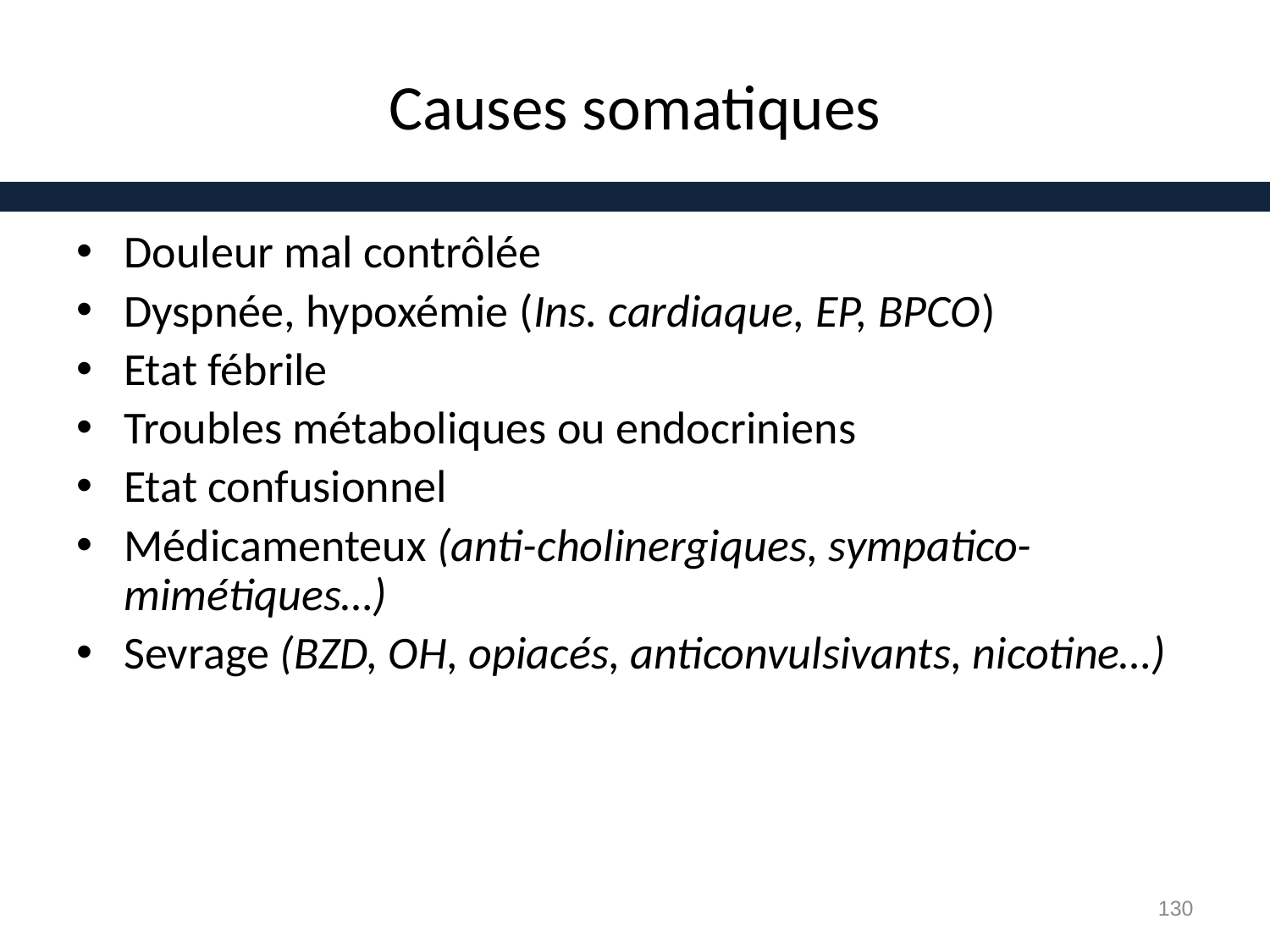

# Causes somatiques

Douleur mal contrôlée
Dyspnée, hypoxémie (Ins. cardiaque, EP, BPCO)
Etat fébrile
Troubles métaboliques ou endocriniens
Etat confusionnel
Médicamenteux (anti-cholinergiques, sympatico-mimétiques…)
Sevrage (BZD, OH, opiacés, anticonvulsivants, nicotine…)
130